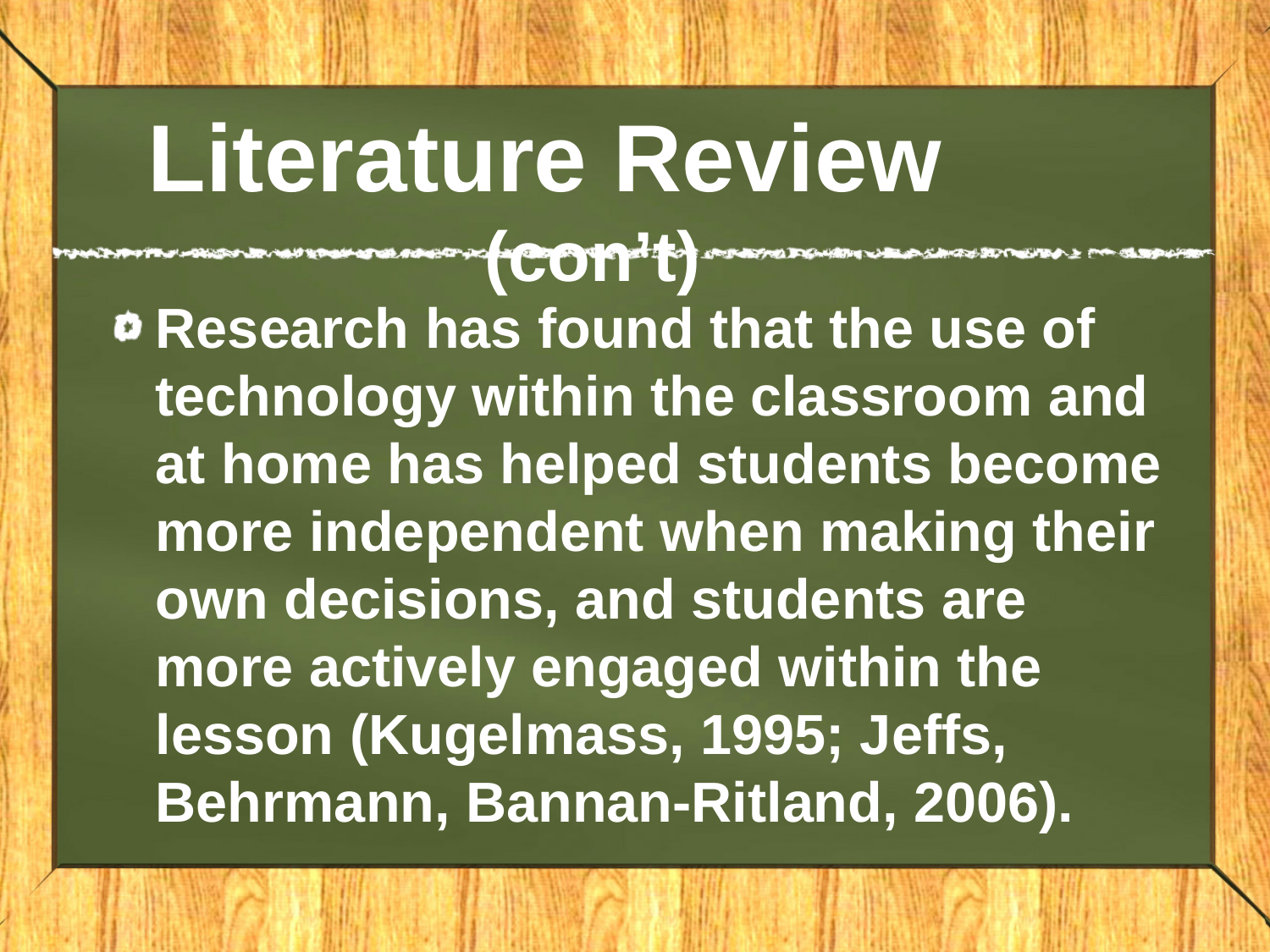

# Literature Review 	(con’t)
Research has found that the use of technology within the classroom and at home has helped students become more independent when making their own decisions, and students are more actively engaged within the lesson (Kugelmass, 1995; Jeffs, Behrmann, Bannan-Ritland, 2006).